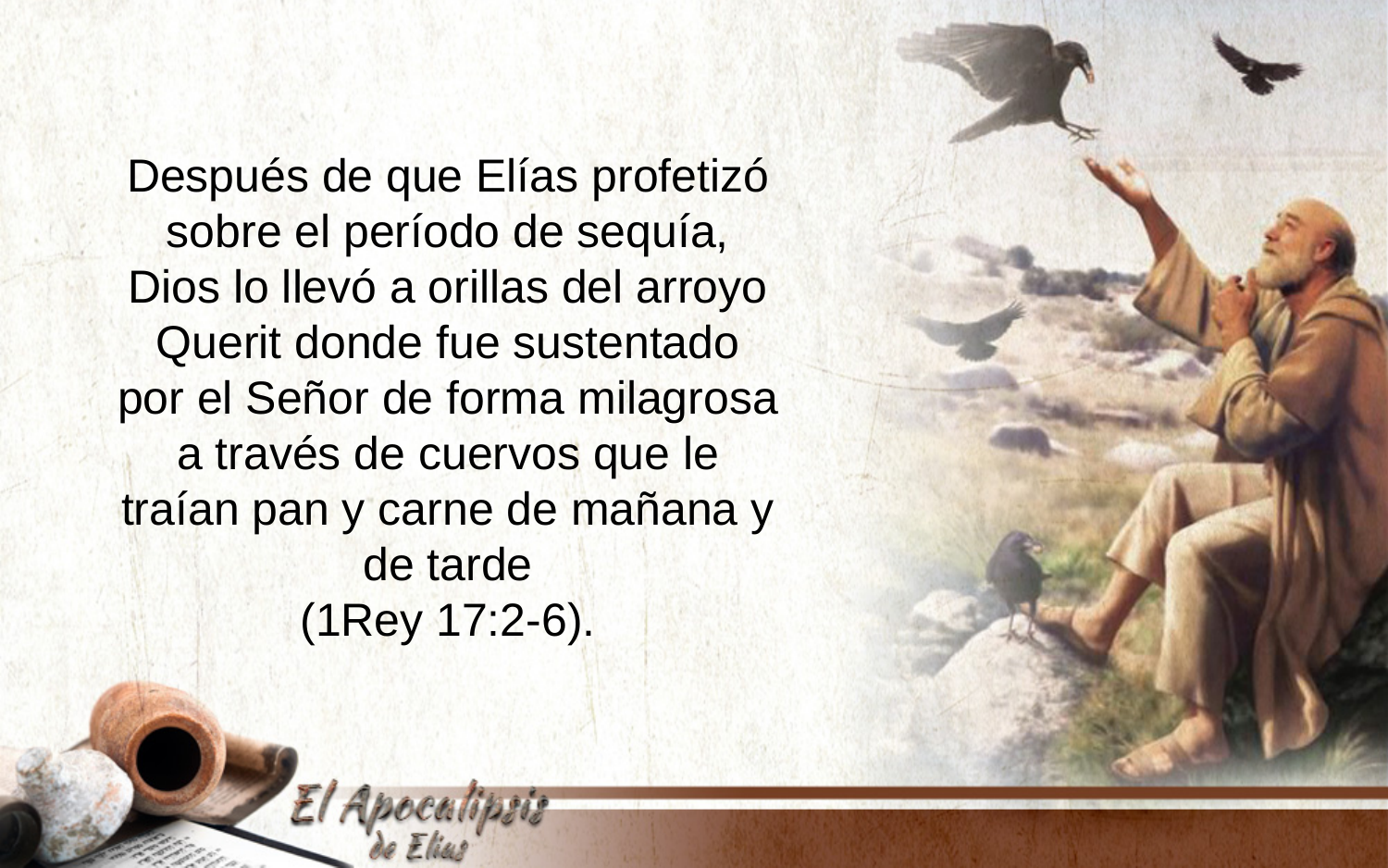

Después de que Elías profetizó sobre el período de sequía, Dios lo llevó a orillas del arroyo Querit donde fue sustentado por el Señor de forma milagrosa a través de cuervos que le traían pan y carne de mañana y de tarde
(1Rey 17:2-6).